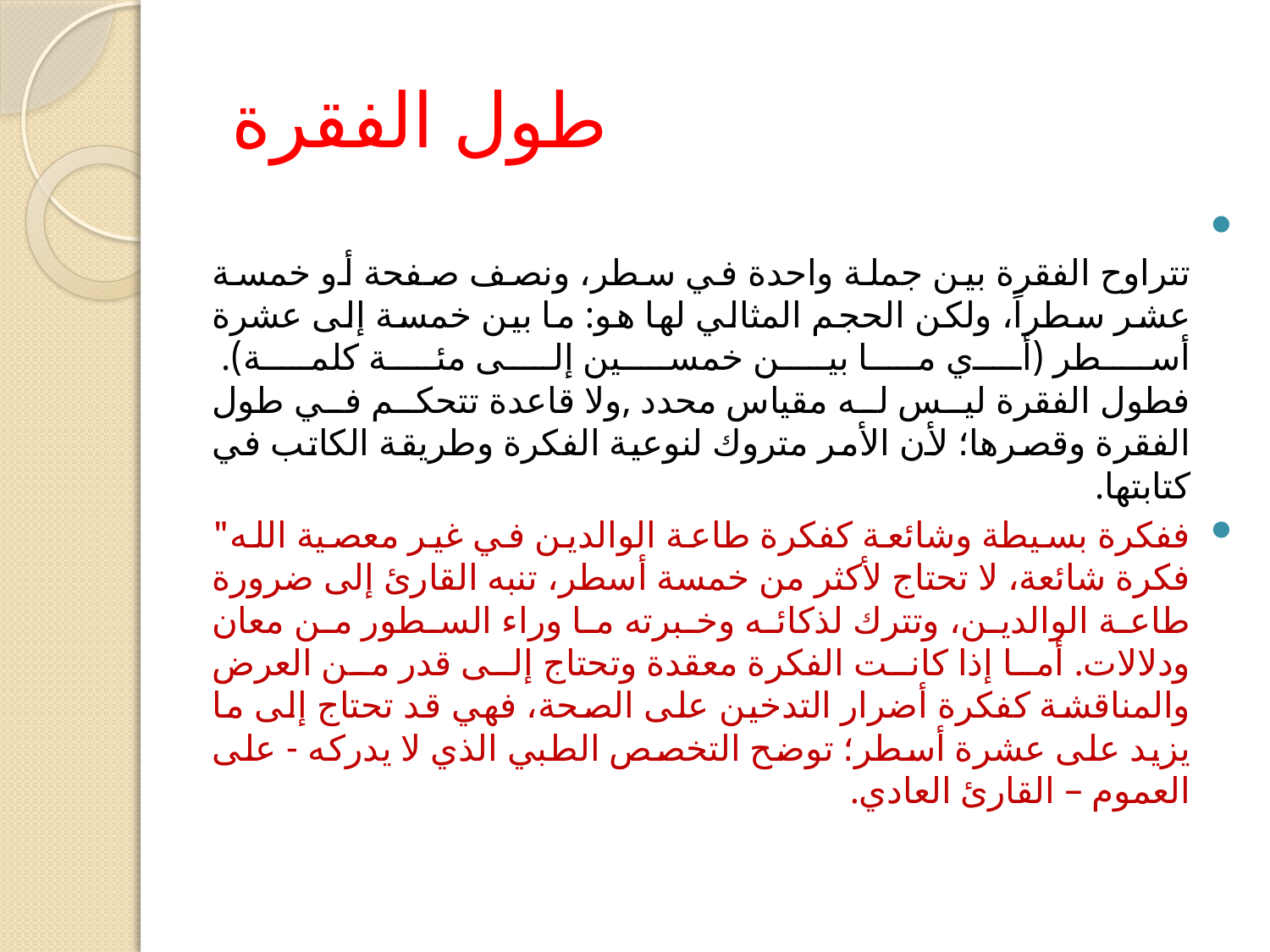

# طول الفقرة
تتراوح الفقرة بين جملة واحدة في سطر، ونصف صفحة أو خمسة عشر سطراً، ولكن الحجم المثالي لها هو: ما بين خمسة إلى عشرة أسطر (أي ما بين خمسين إلى مئة كلمة). 
فطول الفقرة ليس له مقياس محدد ,ولا قاعدة تتحكم في طول الفقرة وقصرها؛ لأن الأمر متروك لنوعية الفكرة وطريقة الكاتب في كتابتها.
ففكرة بسيطة وشائعة كفكرة طاعة الوالدين في غير معصية الله" فكرة شائعة، لا تحتاج لأكثر من خمسة أسطر، تنبه القارئ إلى ضرورة طاعة الوالدين، وتترك لذكائه وخبرته ما وراء السطور من معان ودلالات. أما إذا كانت الفكرة معقدة وتحتاج إلى قدر من العرض والمناقشة كفكرة أضرار التدخين على الصحة، فهي قد تحتاج إلى ما يزيد على عشرة أسطر؛ توضح التخصص الطبي الذي لا يدركه - على العموم – القارئ العادي.